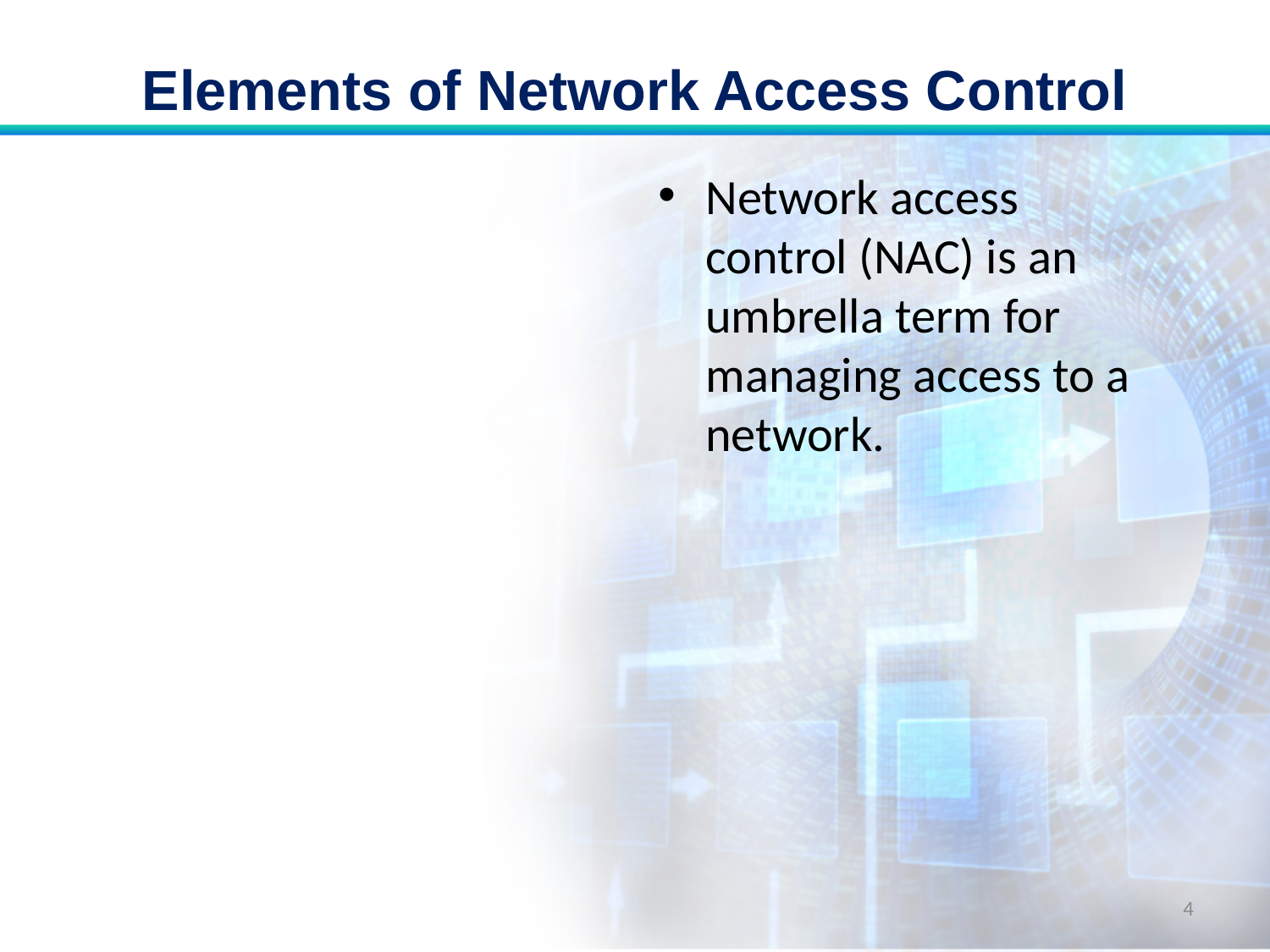

# Elements of Network Access Control
Network access control (NAC) is an umbrella term for managing access to a network.
4